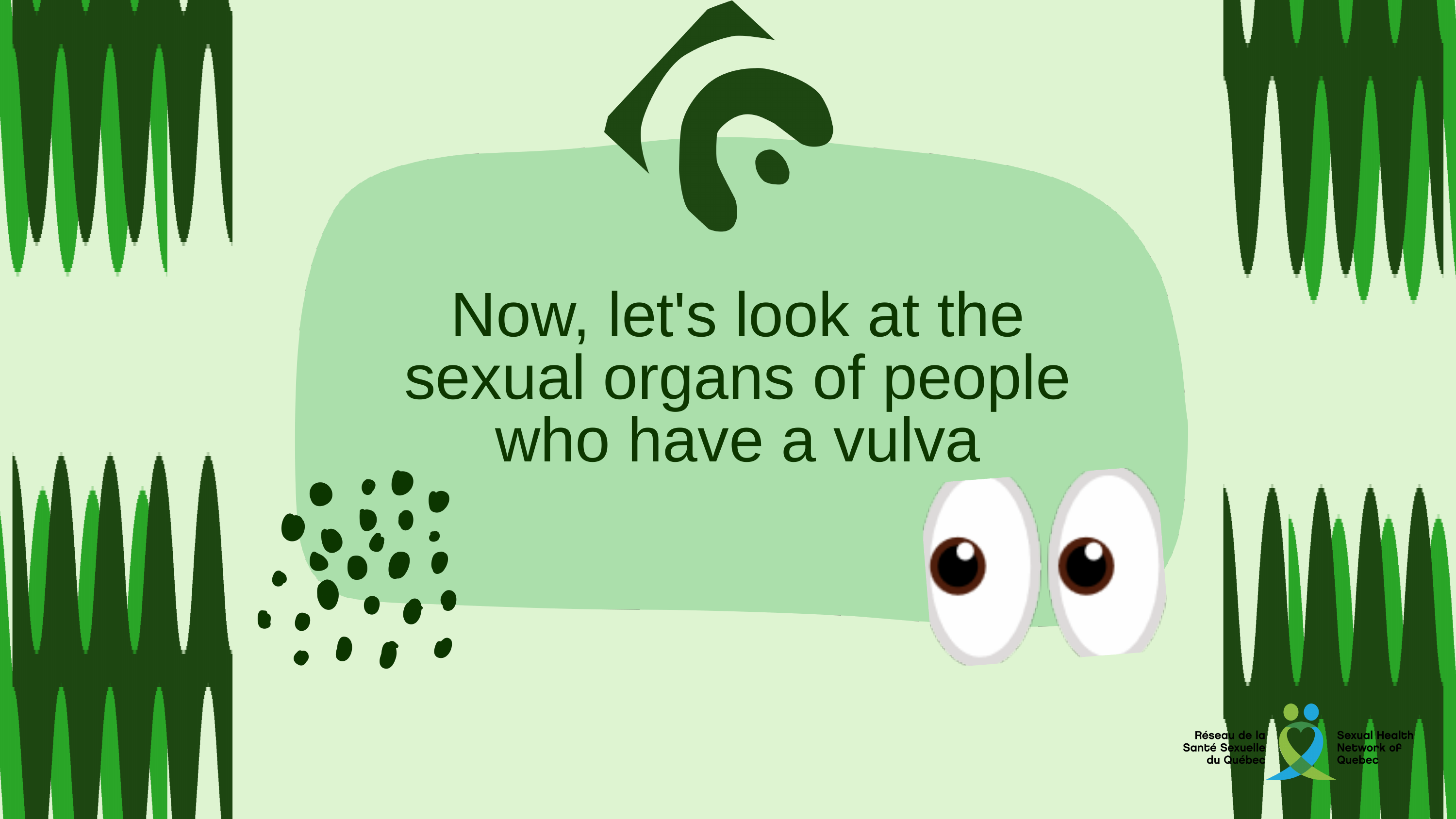

Now, let's look at the sexual organs of people who have a vulva